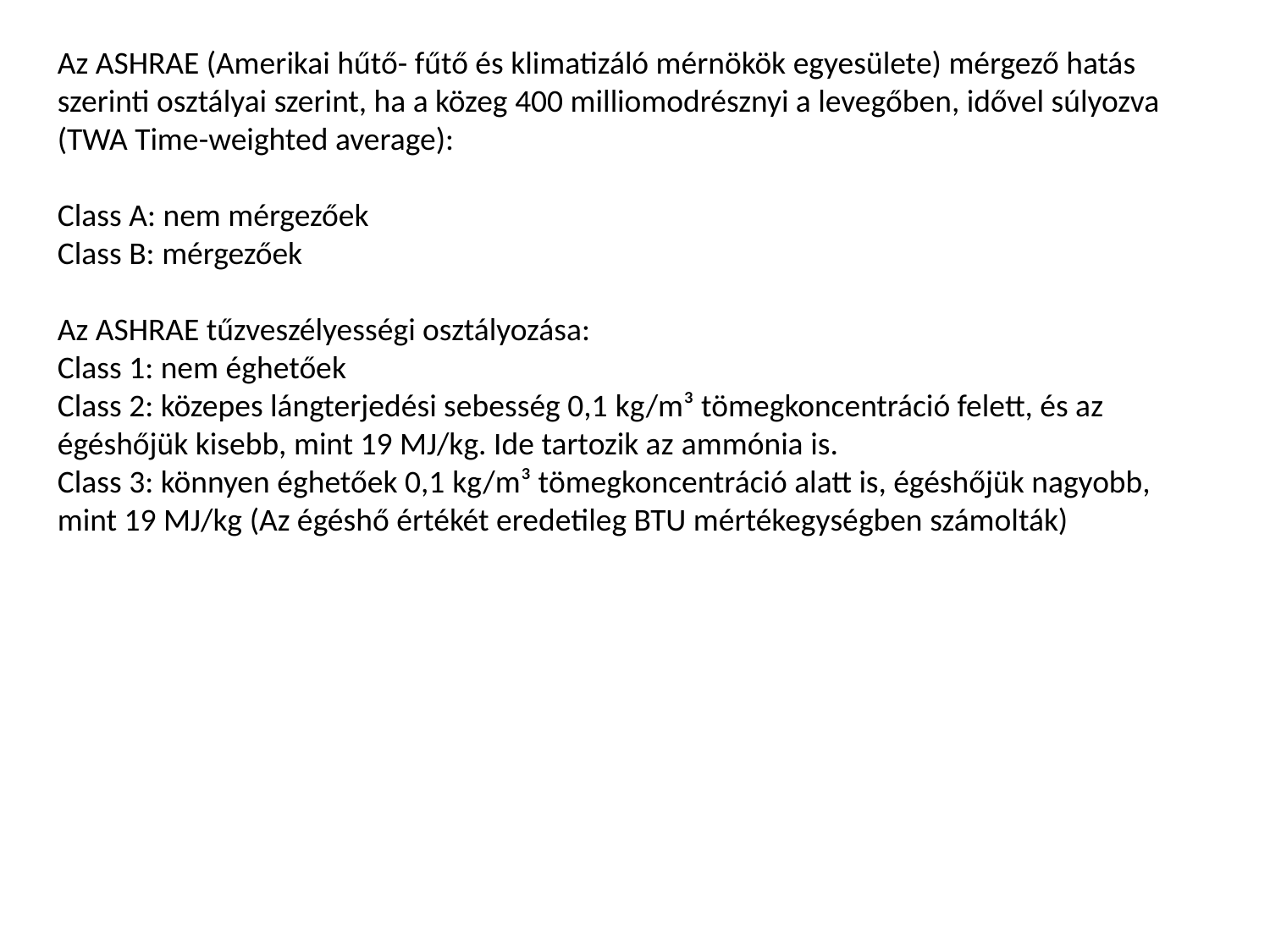

Az ASHRAE (Amerikai hűtő- fűtő és klimatizáló mérnökök egyesülete) mérgező hatás szerinti osztályai szerint, ha a közeg 400 milliomodrésznyi a levegőben, idővel súlyozva (TWA Time-weighted average):

Class A: nem mérgezőek
Class B: mérgezőek

Az ASHRAE tűzveszélyességi osztályozása:
Class 1: nem éghetőek
Class 2: közepes lángterjedési sebesség 0,1 kg/m³ tömegkoncentráció felett, és az égéshőjük kisebb, mint 19 MJ/kg. Ide tartozik az ammónia is.
Class 3: könnyen éghetőek 0,1 kg/m³ tömegkoncentráció alatt is, égéshőjük nagyobb, mint 19 MJ/kg (Az égéshő értékét eredetileg BTU mértékegységben számolták)